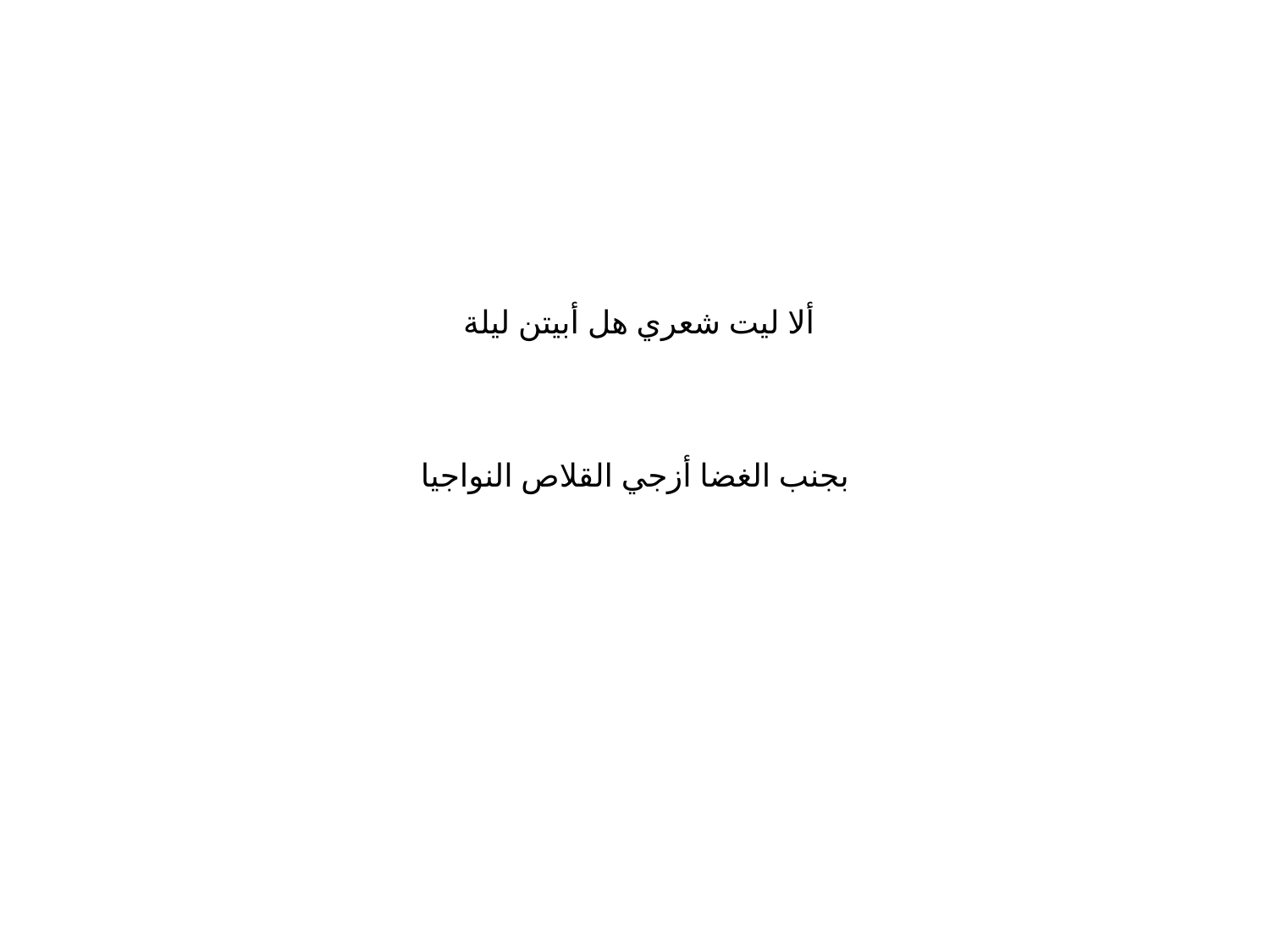

# ألا ليت شعري هل أبيتن ليلة بجنب الغضا أزجي القلاص النواجيا